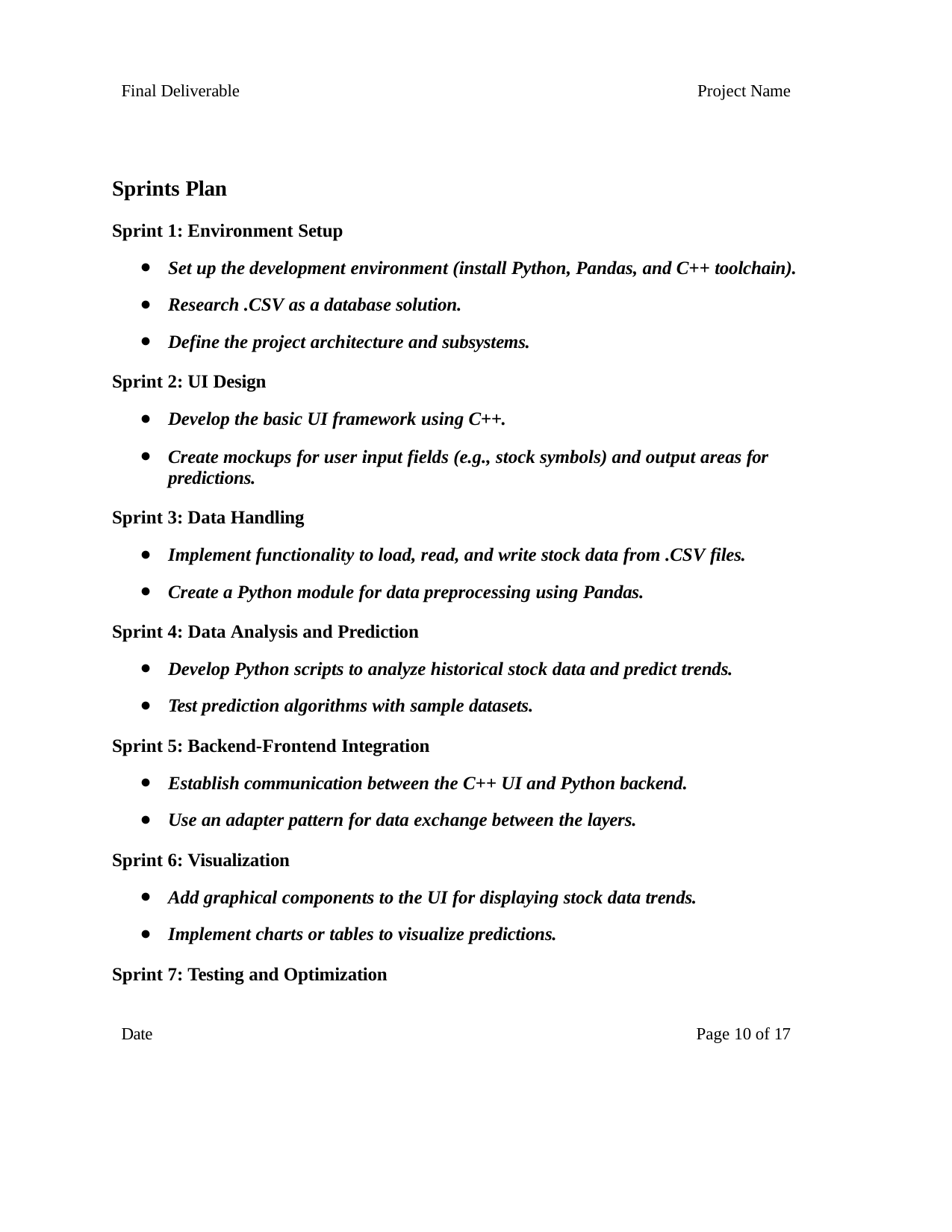

Final Deliverable
Project Name
Sprints Plan
Sprint 1: Environment Setup
Set up the development environment (install Python, Pandas, and C++ toolchain).
Research .CSV as a database solution.
Define the project architecture and subsystems.
Sprint 2: UI Design
Develop the basic UI framework using C++.
Create mockups for user input fields (e.g., stock symbols) and output areas for predictions.
Sprint 3: Data Handling
Implement functionality to load, read, and write stock data from .CSV files.
Create a Python module for data preprocessing using Pandas.
Sprint 4: Data Analysis and Prediction
Develop Python scripts to analyze historical stock data and predict trends.
Test prediction algorithms with sample datasets.
Sprint 5: Backend-Frontend Integration
Establish communication between the C++ UI and Python backend.
Use an adapter pattern for data exchange between the layers.
Sprint 6: Visualization
Add graphical components to the UI for displaying stock data trends.
Implement charts or tables to visualize predictions.
Sprint 7: Testing and Optimization
Date
Page 10 of 17